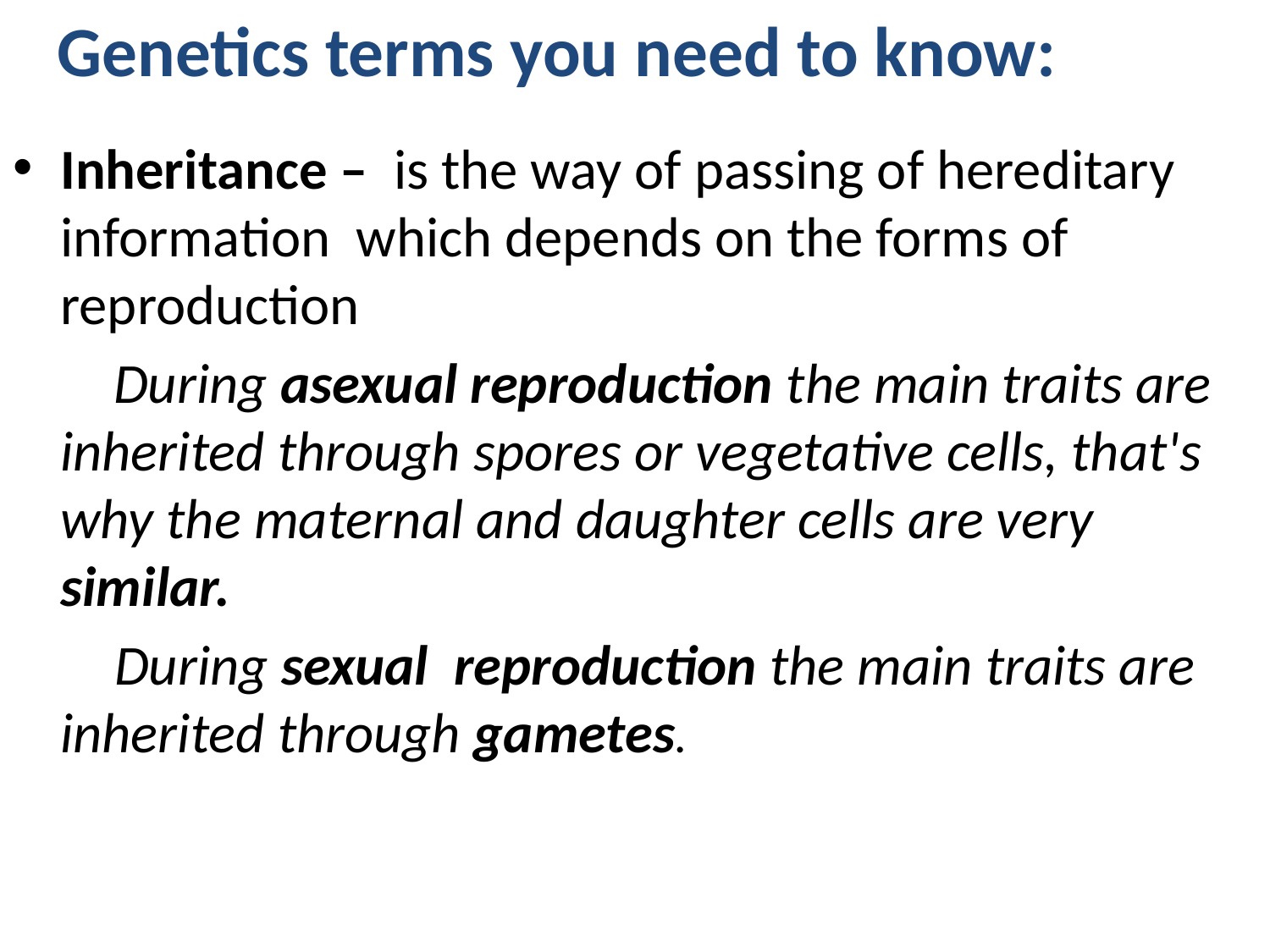

Genetics terms you need to know:
Inheritance –  is the way of passing of hereditary information  which depends on the forms of reproduction
         During asexual reproduction the main traits are inherited through spores or vegetative cells, that's why the maternal and daughter cells are very similar.
        During sexual  reproduction the main traits are inherited through gametes.